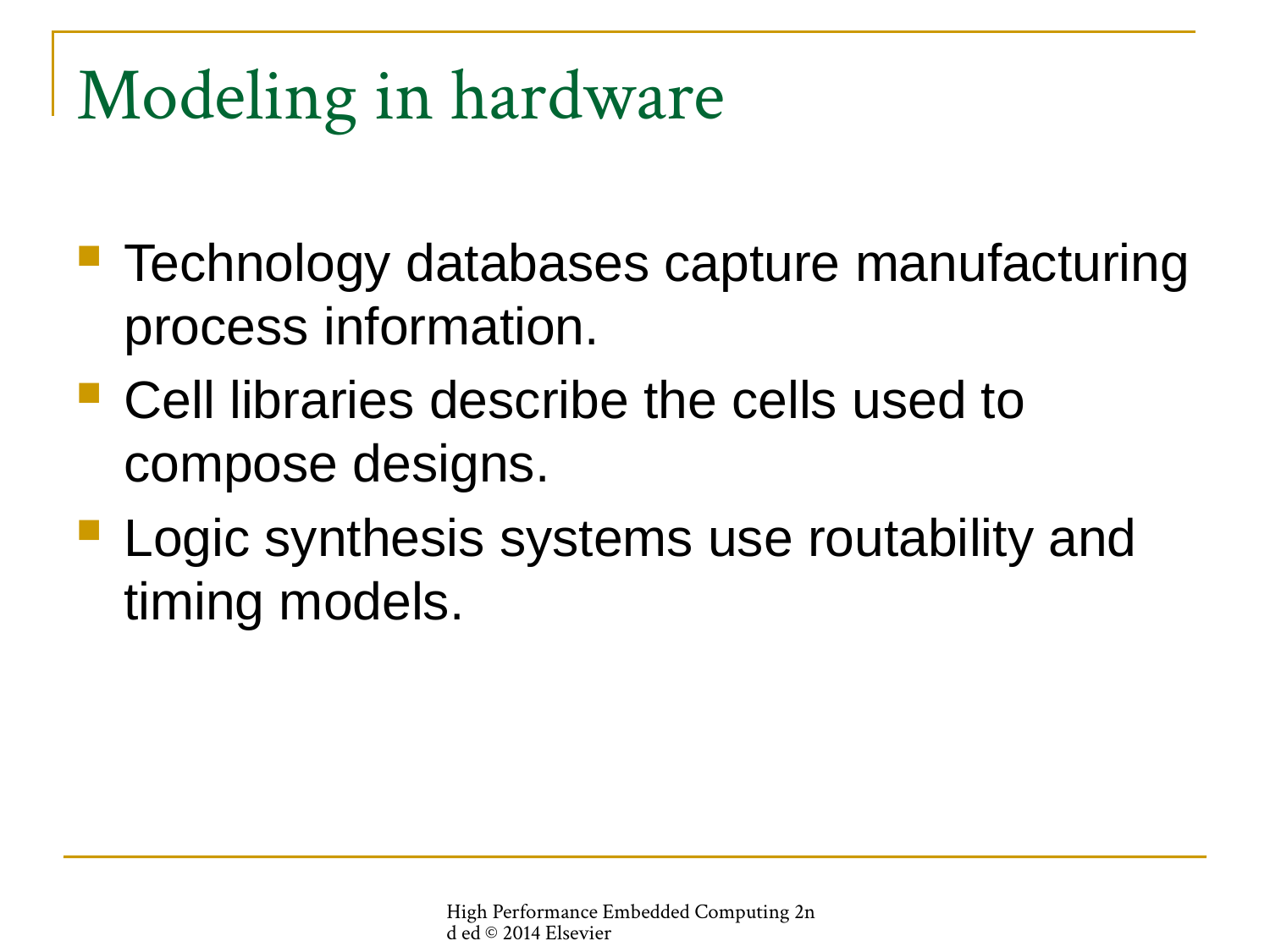

# Modeling in hardware
Technology databases capture manufacturing process information.
Cell libraries describe the cells used to compose designs.
Logic synthesis systems use routability and timing models.
High Performance Embedded Computing 2nd ed © 2014 Elsevier